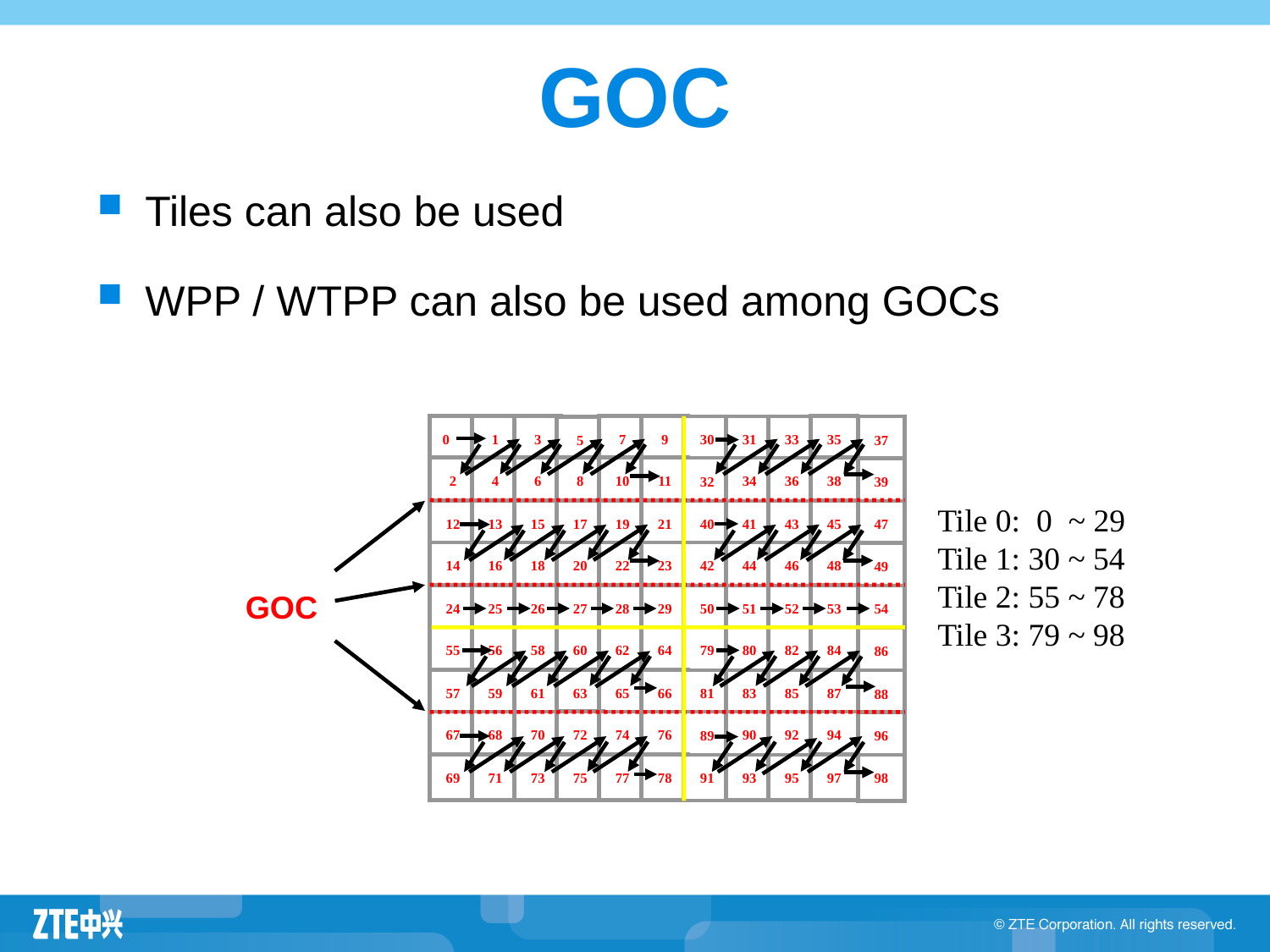

# GOC
Tiles can also be used

WPP / WTPP can also be used among GOCs
0
1
3
7
9
35
30
31
33

37
5
2
4
6
8
10
11
38
32
34
36
39
Tile 0:  0  ~ 29
Tile 1: 30 ~ 54
Tile 2: 55 ~ 78
Tile 3: 79 ~ 98

17
12
13
15
19
21
45
40
41
43

47
14
16
18
20
22
23
48
42
44
46
49
GOC

27
24
25
26
28
29
53
50
51
52
54
55
56
58
60
62
64
84
79
80
82

86

57
59
61
63
65
66
87
81
83
85
88
72
67
68
70
74
76
89
90
92
94

96
69
71
73
75
77
78
97
91
93
95
98